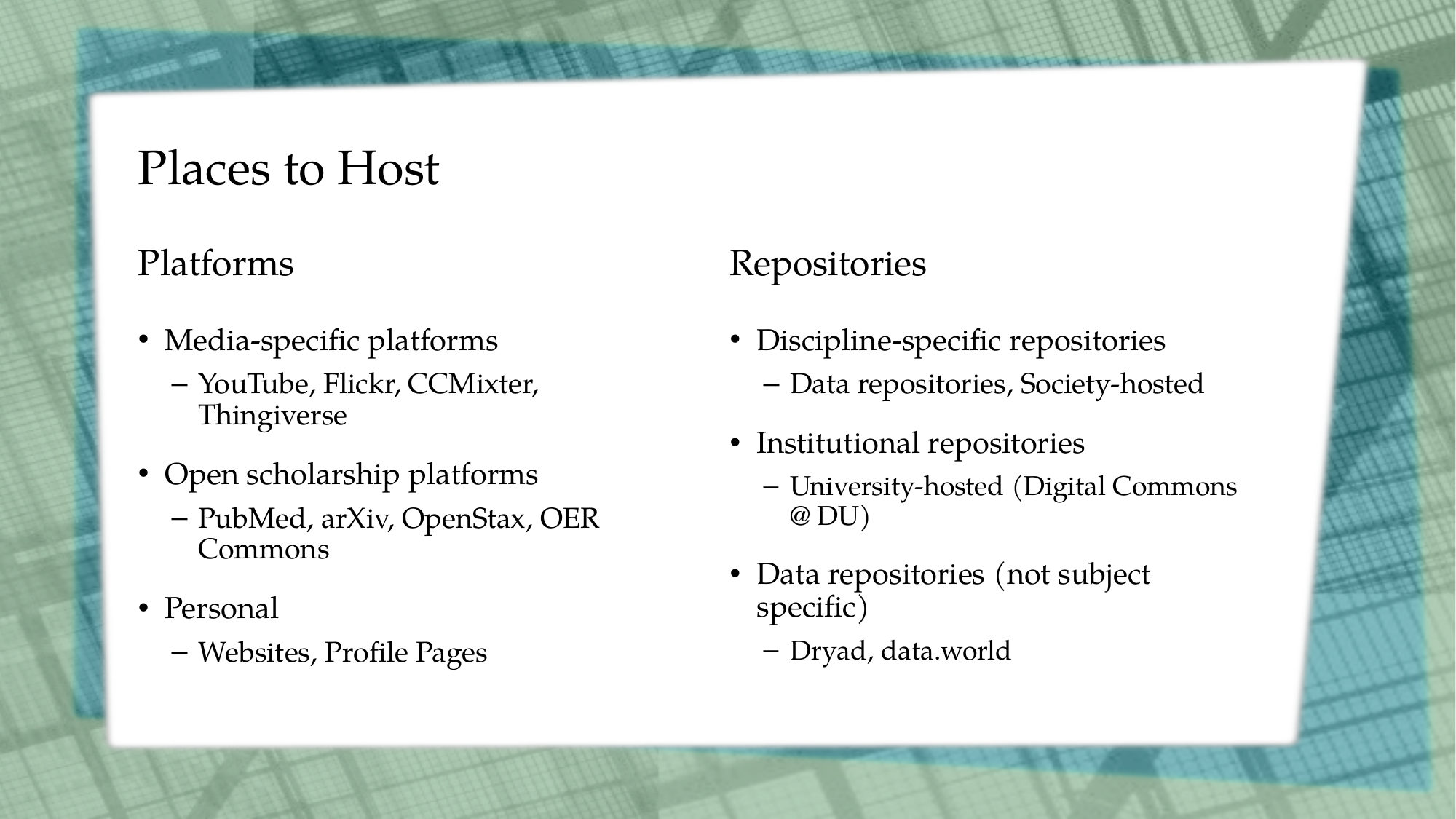

# Places to Host
Platforms
Repositories
Media-specific platforms
YouTube, Flickr, CCMixter, Thingiverse
Open scholarship platforms
PubMed, arXiv, OpenStax, OER Commons
Personal
Websites, Profile Pages
Discipline-specific repositories
Data repositories, Society-hosted
Institutional repositories
University-hosted (Digital Commons @ DU)
Data repositories (not subject specific)
Dryad, data.world